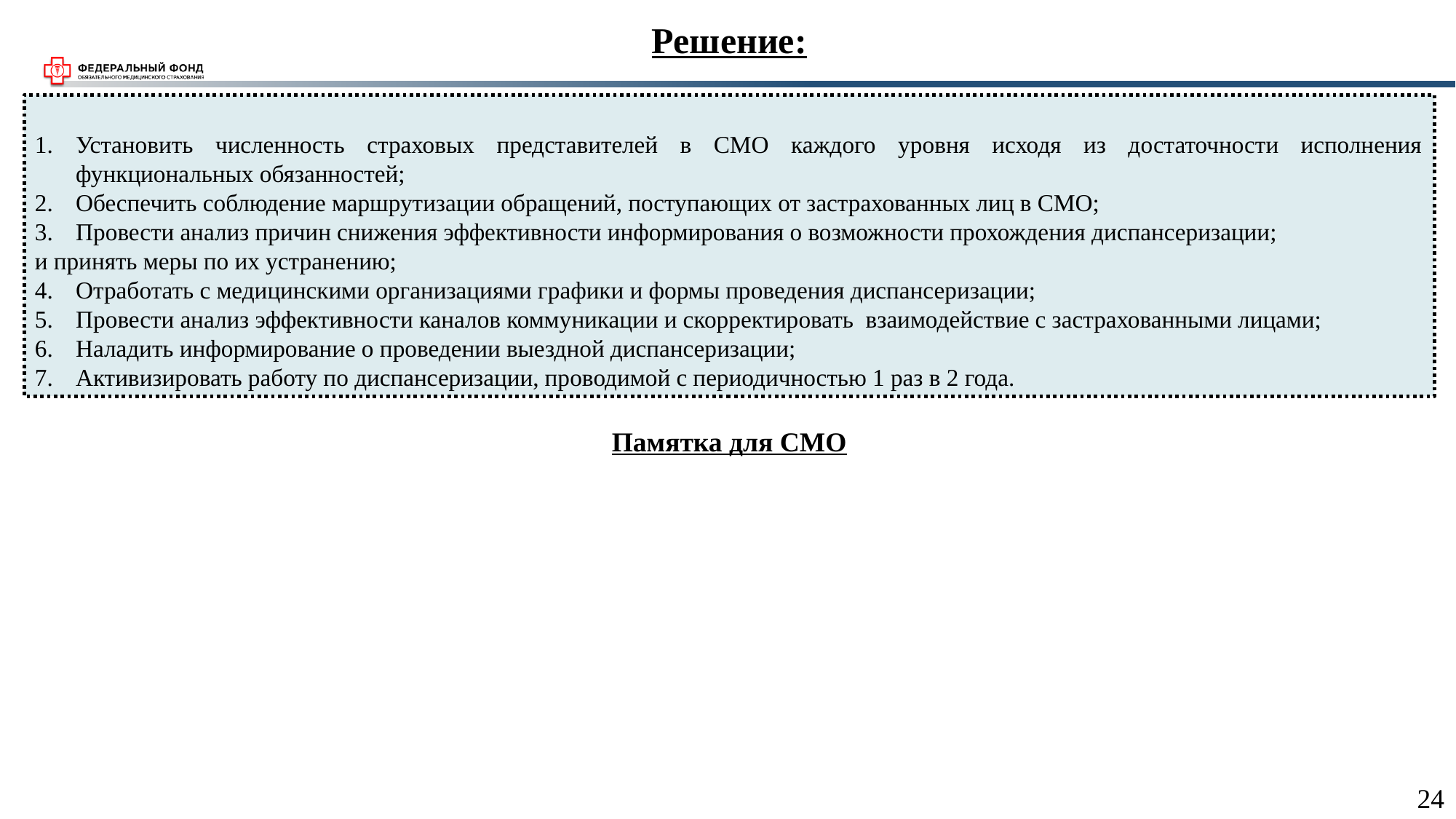

Решение:

Установить численность страховых представителей в СМО каждого уровня исходя из достаточности исполнения функциональных обязанностей;
Обеспечить соблюдение маршрутизации обращений, поступающих от застрахованных лиц в СМО;
Провести анализ причин снижения эффективности информирования о возможности прохождения диспансеризации;
и принять меры по их устранению;
Отработать с медицинскими организациями графики и формы проведения диспансеризации;
Провести анализ эффективности каналов коммуникации и скорректировать  взаимодействие с застрахованными лицами;
Наладить информирование о проведении выездной диспансеризации;
Активизировать работу по диспансеризации, проводимой с периодичностью 1 раз в 2 года.
Памятка для СМО

24